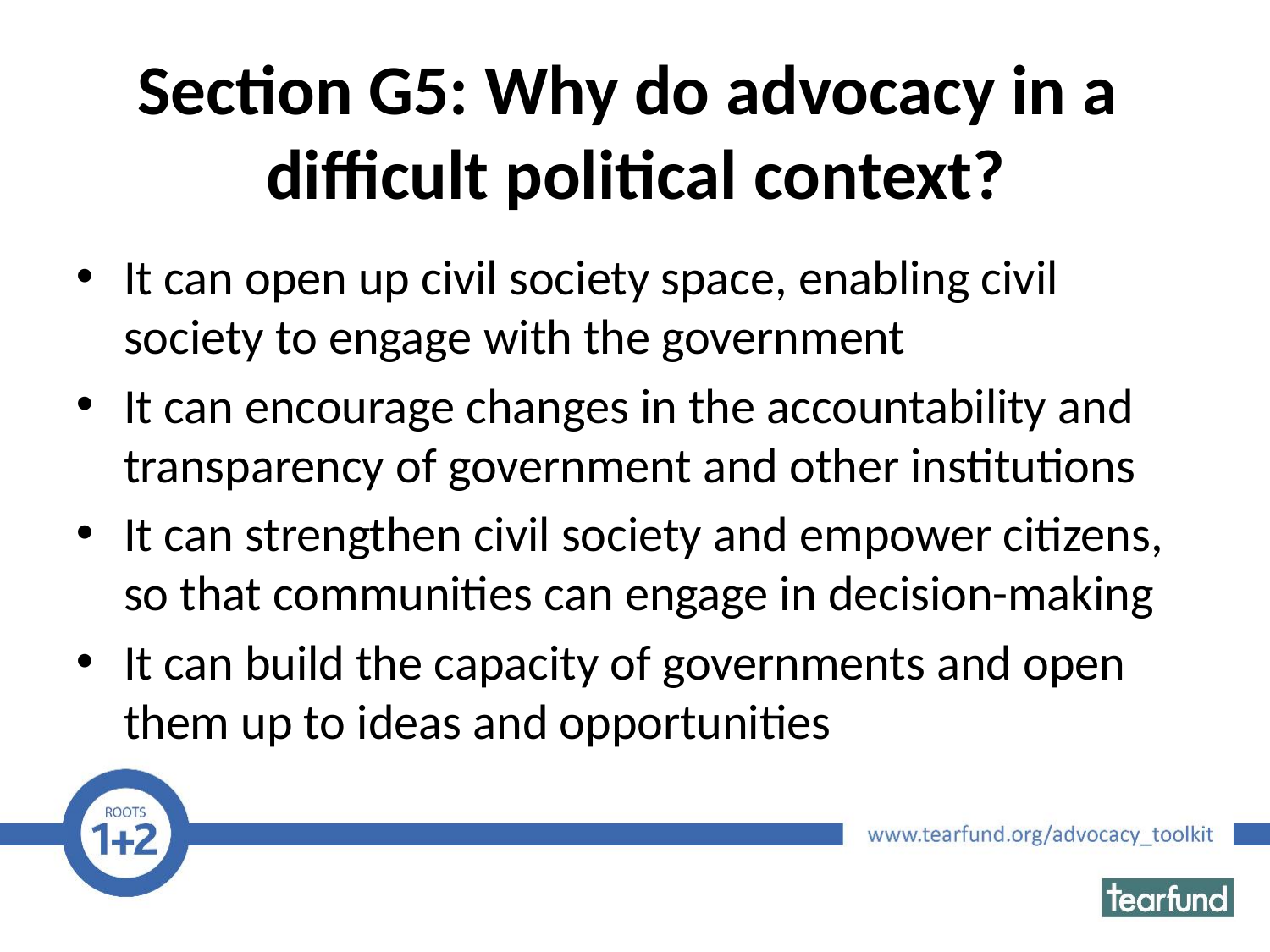

# Section G5: Why do advocacy in a difficult political context?
It can open up civil society space, enabling civil society to engage with the government
It can encourage changes in the accountability and transparency of government and other institutions
It can strengthen civil society and empower citizens, so that communities can engage in decision-making
It can build the capacity of governments and open them up to ideas and opportunities